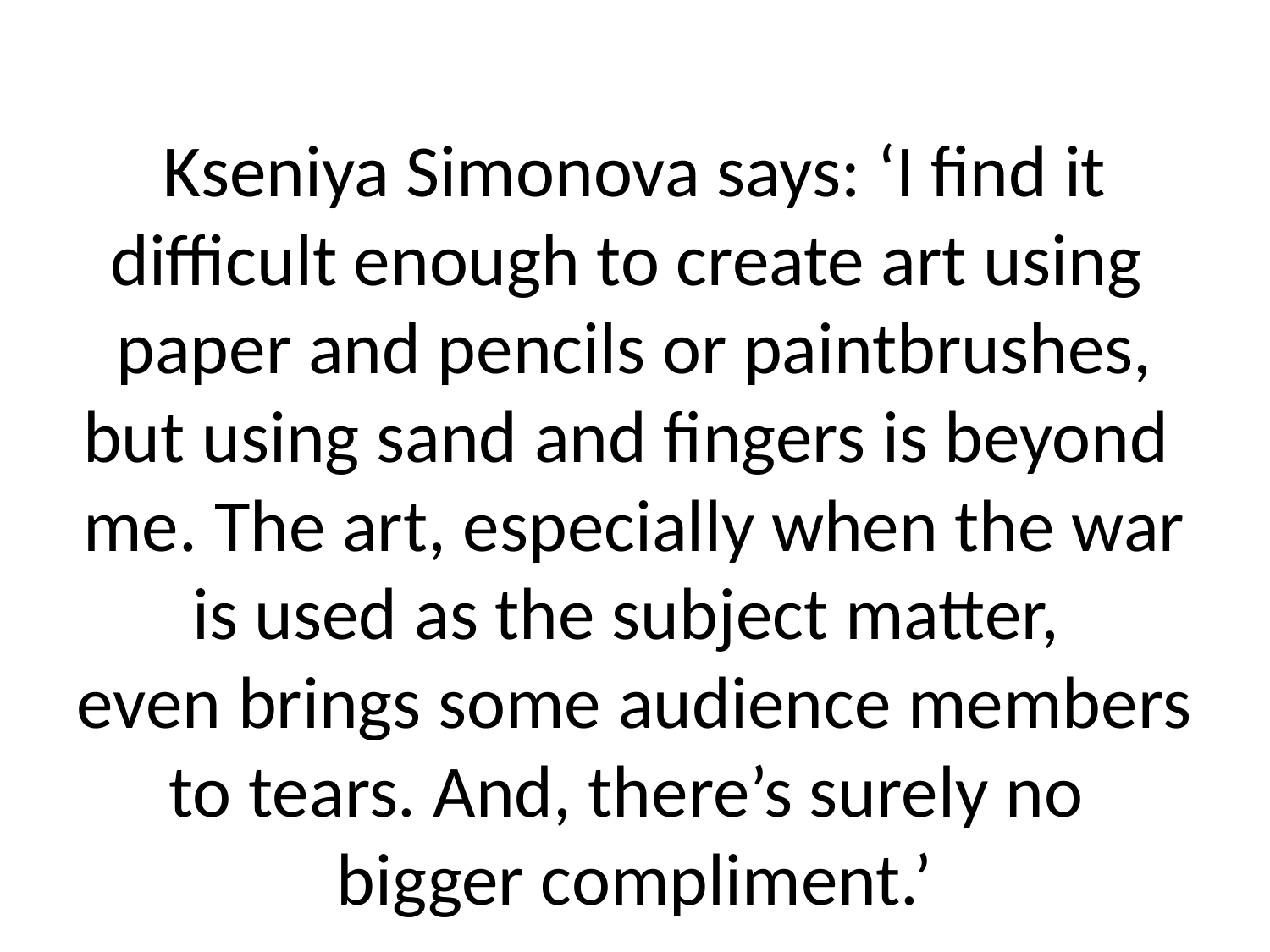

# Kseniya Simonova says: ‘I find it difficult enough to create art using paper and pencils or paintbrushes, but using sand and fingers is beyond me. The art, especially when the war is used as the subject matter, even brings some audience members to tears. And, there’s surely no bigger compliment.’